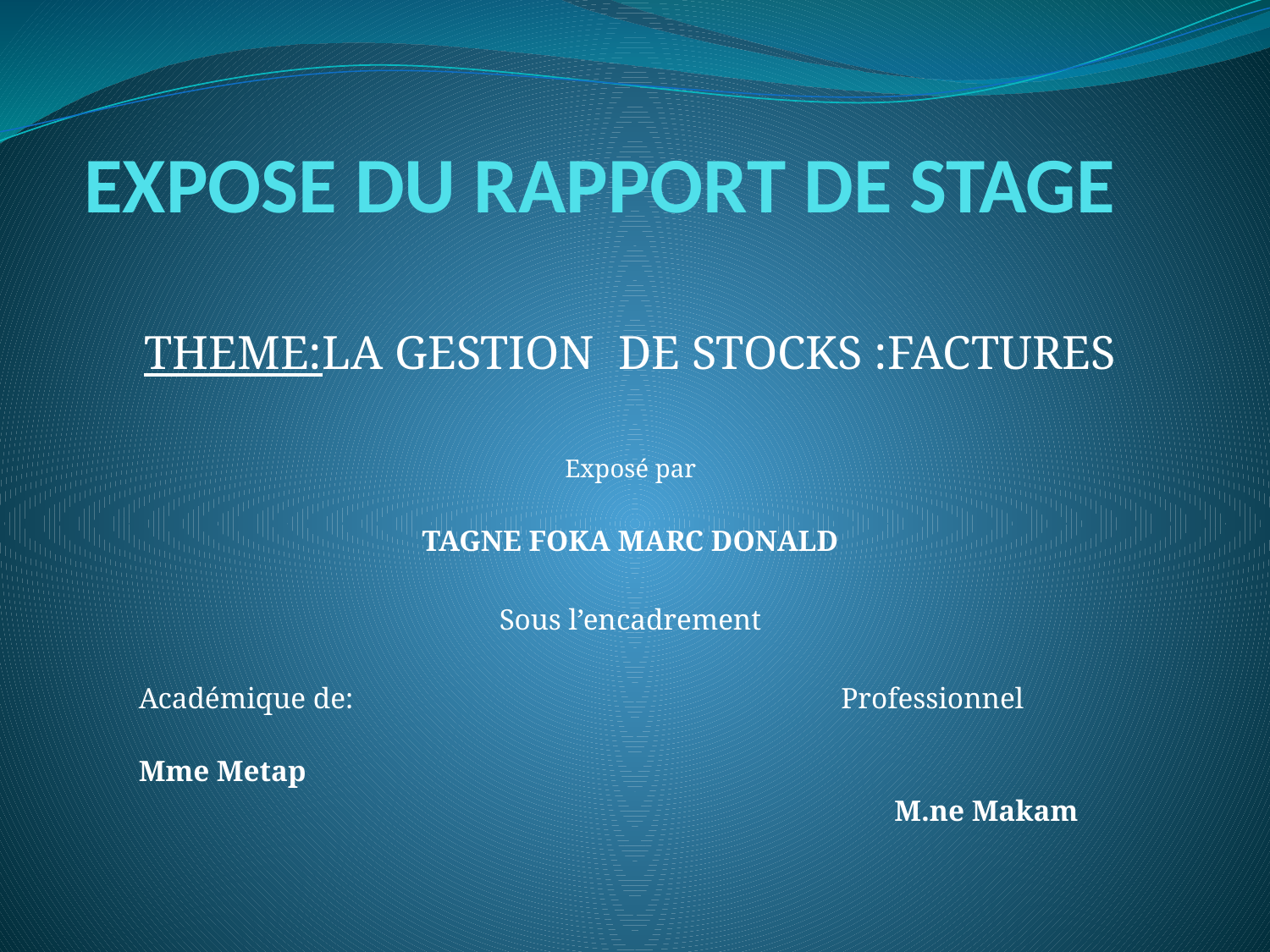

# EXPOSE DU RAPPORT DE STAGE
THEME:LA GESTION  DE STOCKS :FACTURES

Exposé par

TAGNE FOKA MARC DONALD

Sous l’encadrement

Académique de:                                                                  Professionnel
Mme Metap
                                                                                                      M.ne Makam